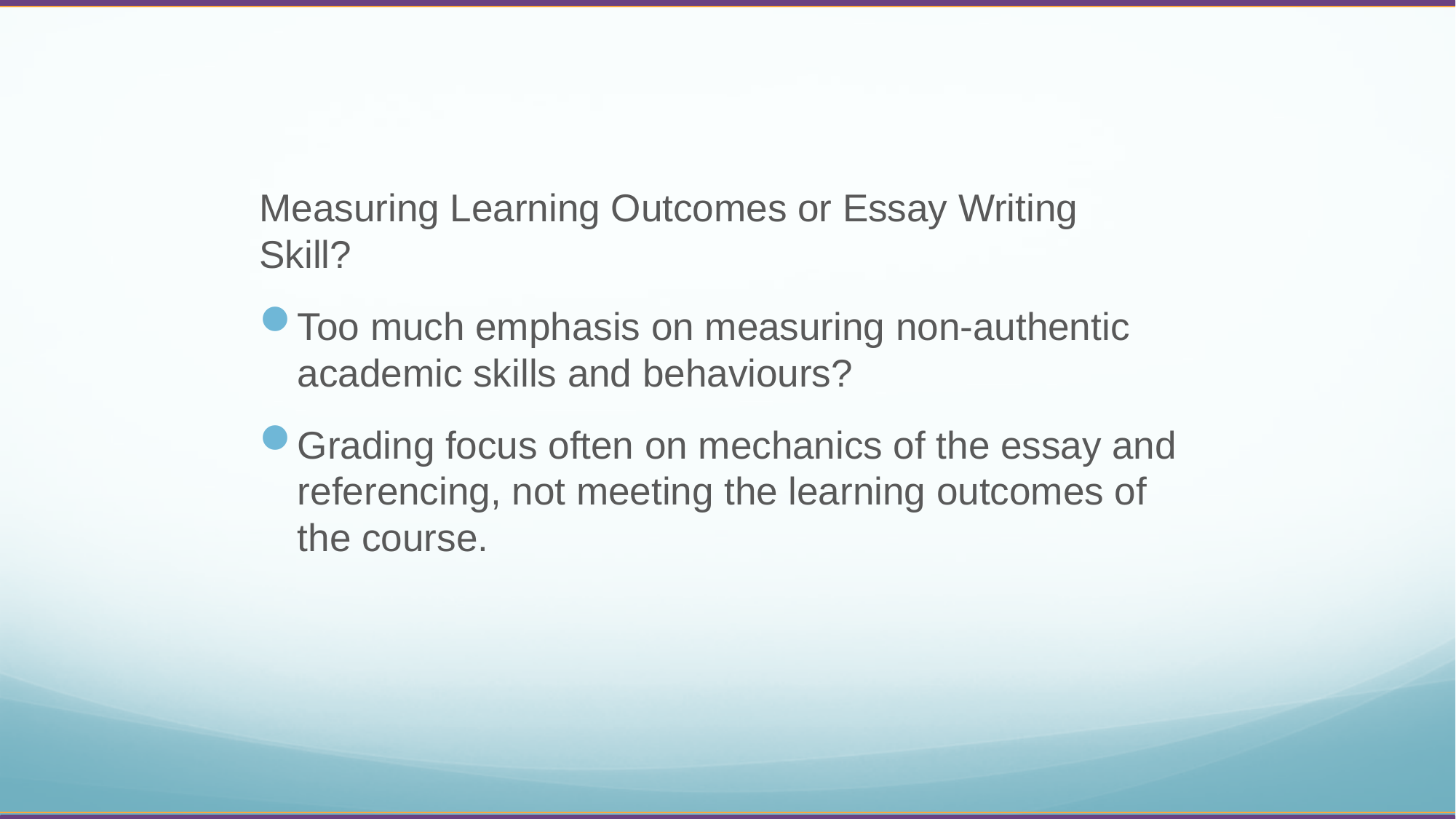

Measuring Learning Outcomes or Essay Writing Skill?
Too much emphasis on measuring non-authentic academic skills and behaviours?
Grading focus often on mechanics of the essay and referencing, not meeting the learning outcomes of the course.